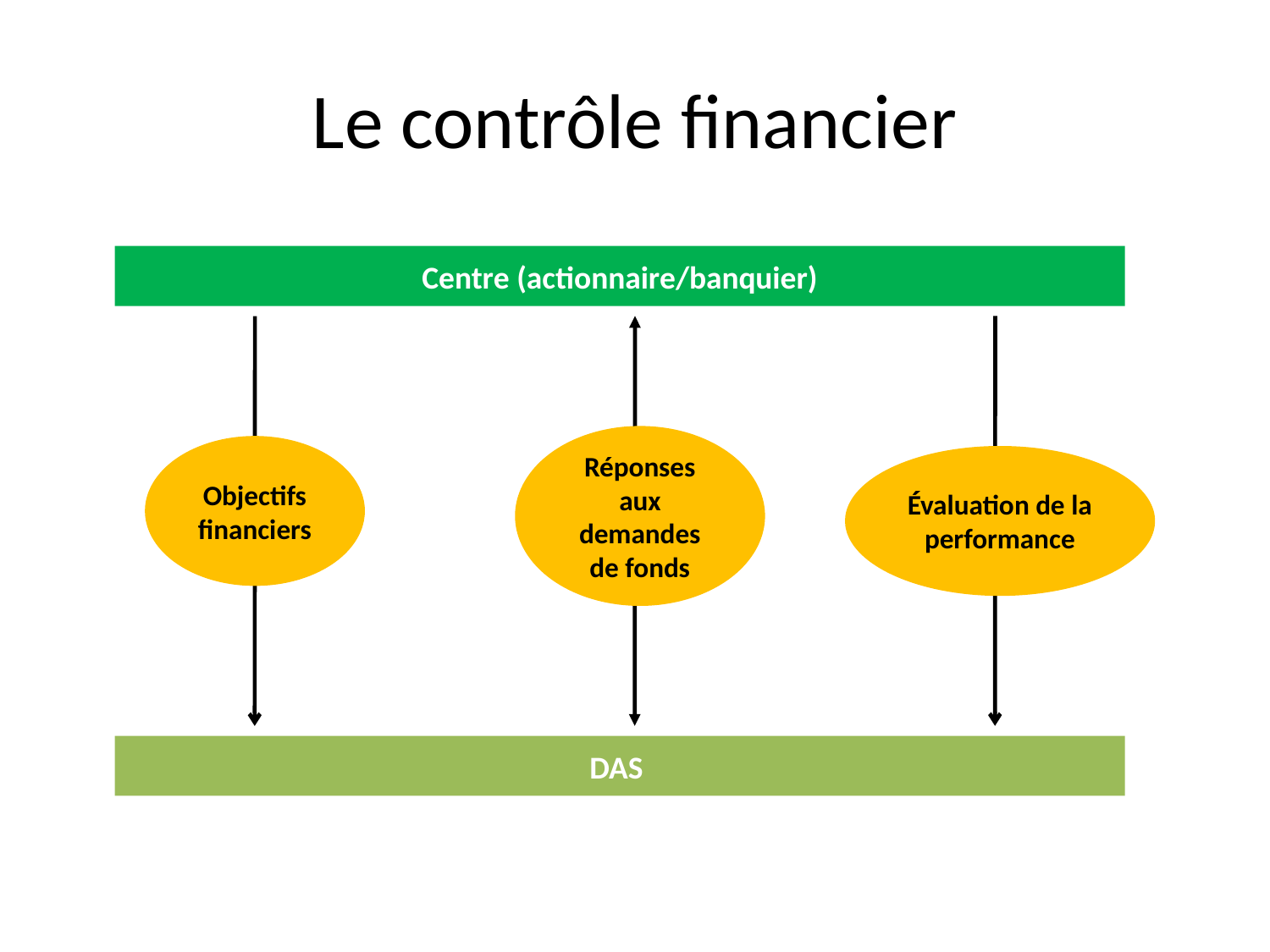

# Le contrôle financier
Centre (actionnaire/banquier)
Réponses aux demandes de fonds
Objectifs financiers
Évaluation de la performance
DAS